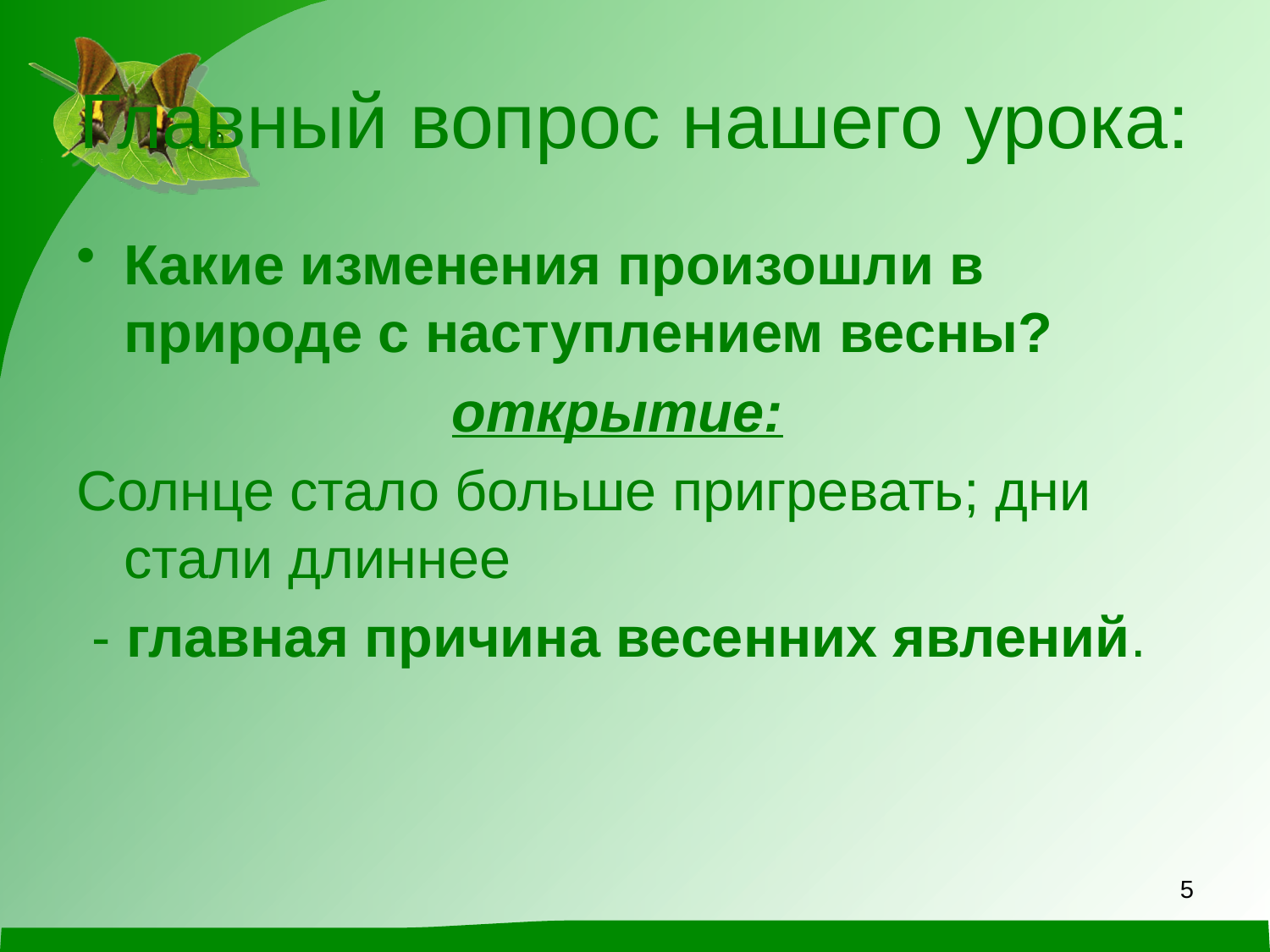

# Главный вопрос нашего урока:
Какие изменения произошли в природе с наступлением весны?
                        открытие:
Солнце стало больше пригревать; дни стали длиннее
 - главная причина весенних явлений.

5